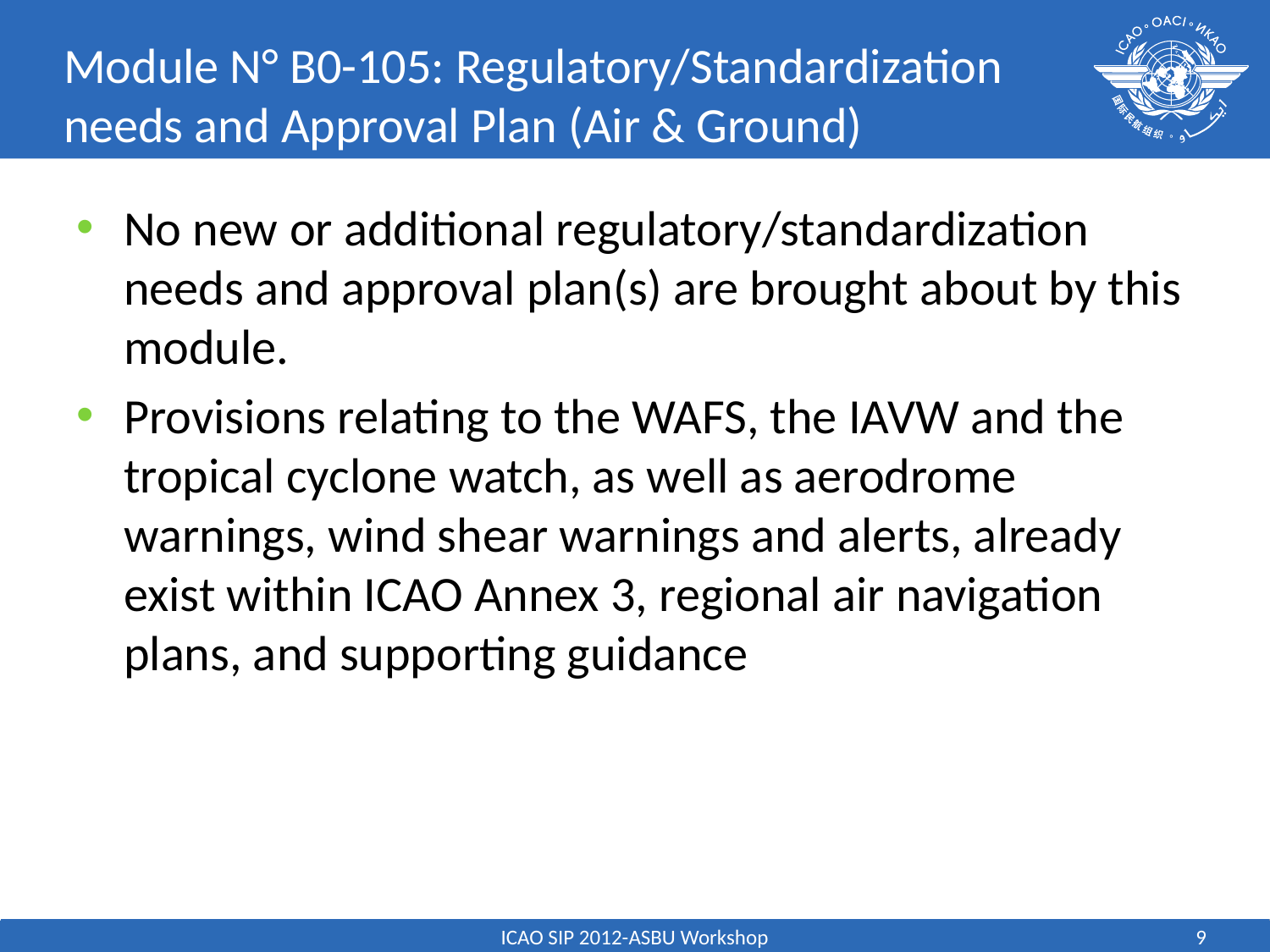

# Module N° B0-105: Regulatory/Standardization needs and Approval Plan (Air & Ground)
No new or additional regulatory/standardization needs and approval plan(s) are brought about by this module.
Provisions relating to the WAFS, the IAVW and the tropical cyclone watch, as well as aerodrome warnings, wind shear warnings and alerts, already exist within ICAO Annex 3, regional air navigation plans, and supporting guidance

ICAO SIP 2012-ASBU Workshop
9